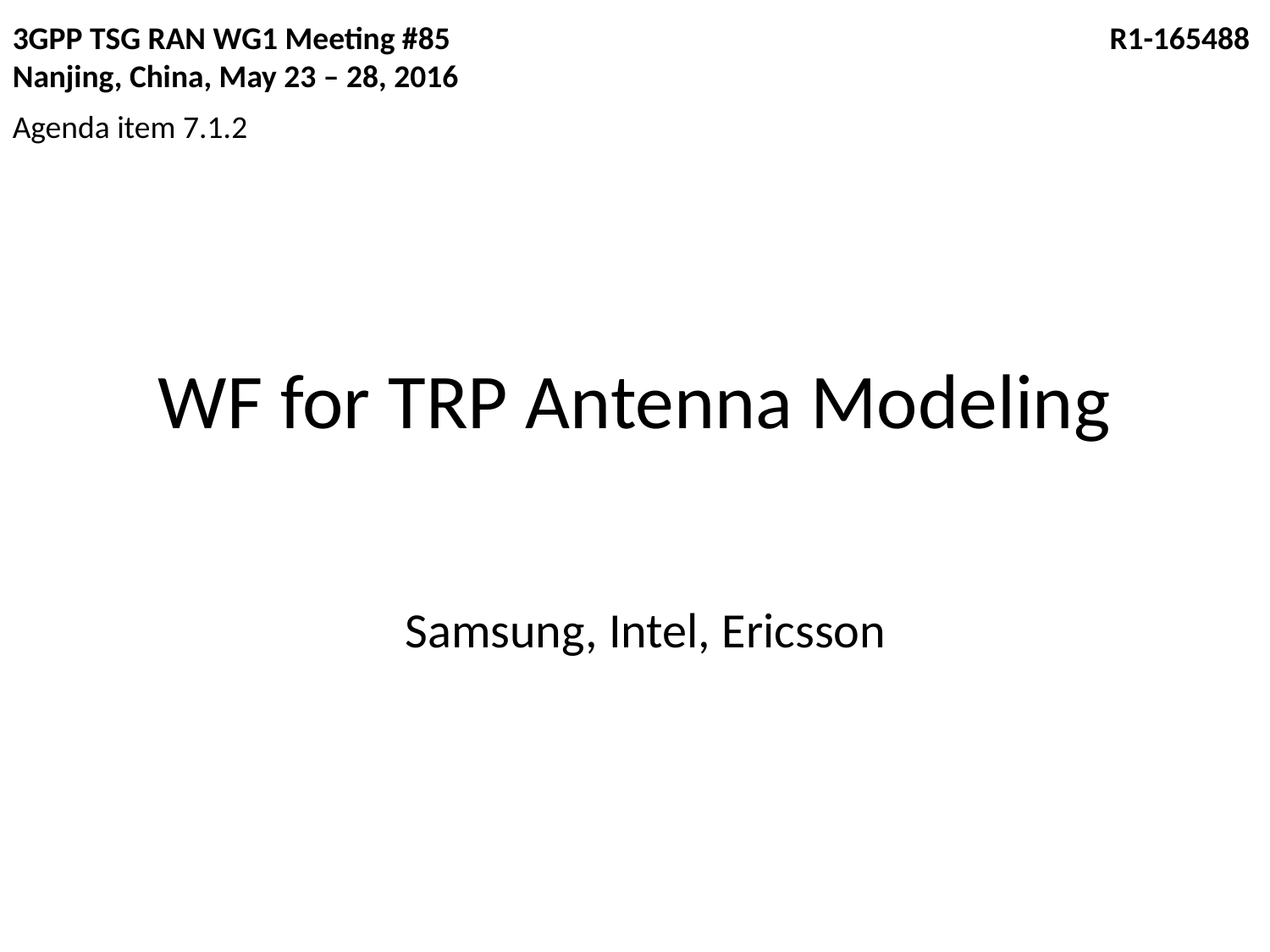

3GPP TSG RAN WG1 Meeting #85 				                             R1-165488
Nanjing, China, May 23 – 28, 2016
Agenda item 7.1.2
# WF for TRP Antenna Modeling
Samsung, Intel, Ericsson